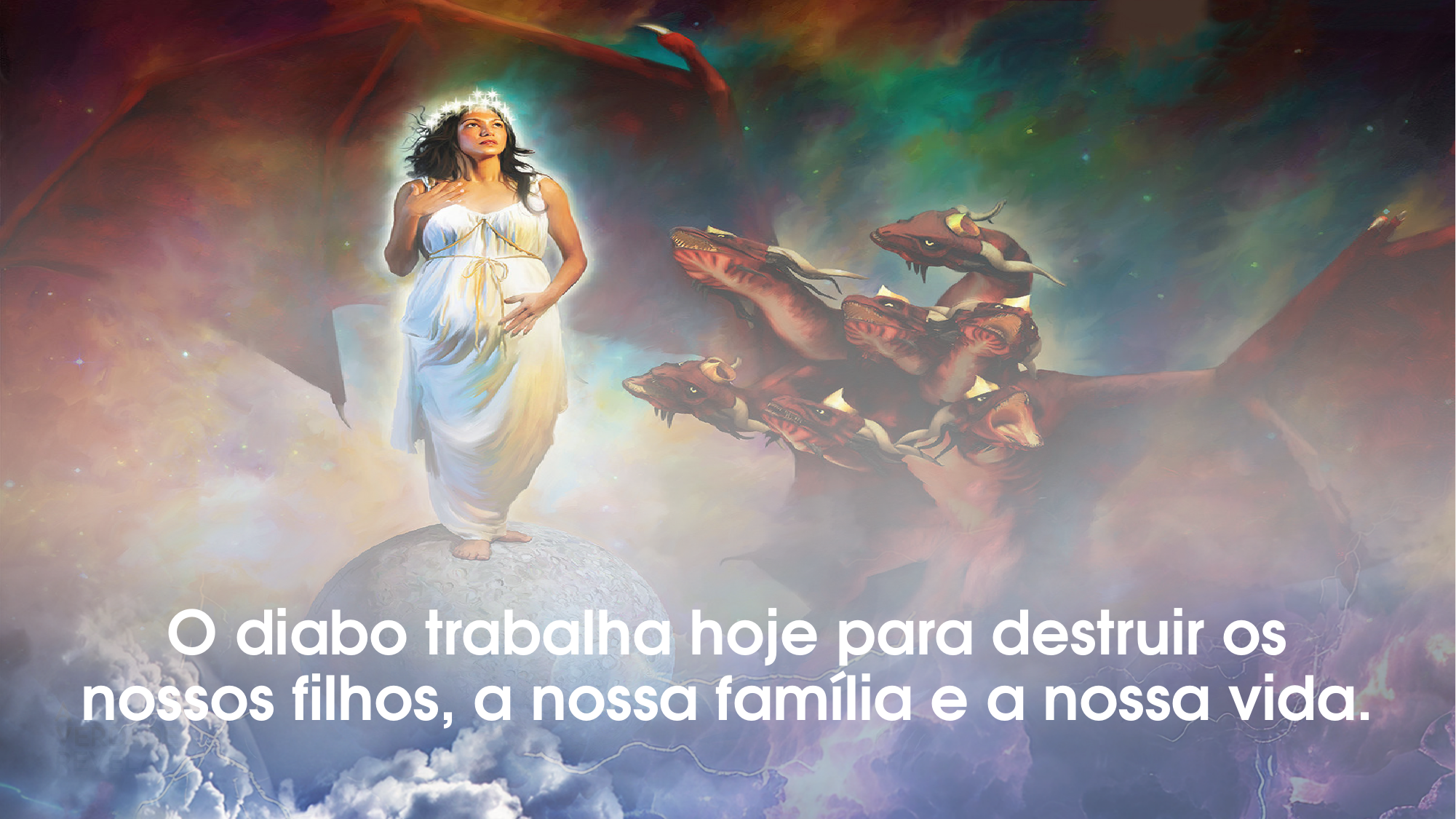

# O diabo trabalha hoje para destruir os nossos filhos, a nossa família e a nossa vida.